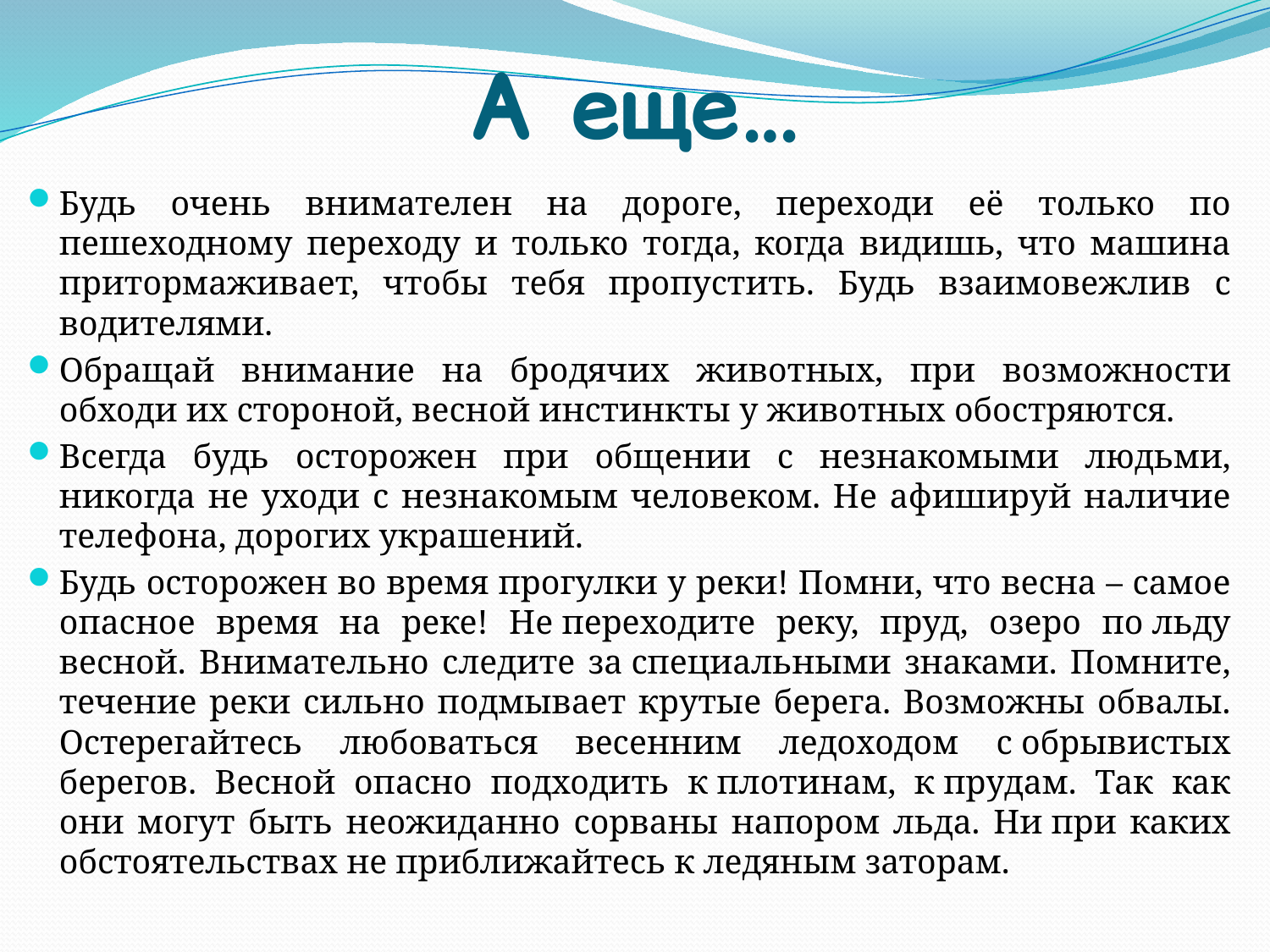

# А еще…
Будь очень внимателен на дороге, переходи её только по пешеходному переходу и только тогда, когда видишь, что машина притормаживает, чтобы тебя пропустить. Будь взаимовежлив с водителями.
Обращай внимание на бродячих животных, при возможности обходи их стороной, весной инстинкты у животных обостряются.
Всегда будь осторожен при общении с незнакомыми людьми, никогда не уходи с незнакомым человеком. Не афишируй наличие телефона, дорогих украшений.
Будь осторожен во время прогулки у реки! Помни, что весна – самое опасное время на реке! Не переходите реку, пруд, озеро по льду весной. Внимательно следите за специальными знаками. Помните, течение реки сильно подмывает крутые берега. Возможны обвалы. Остерегайтесь любоваться весенним ледоходом с обрывистых берегов. Весной опасно подходить к плотинам, к прудам. Так как они могут быть неожиданно сорваны напором льда. Ни при каких обстоятельствах не приближайтесь к ледяным заторам.